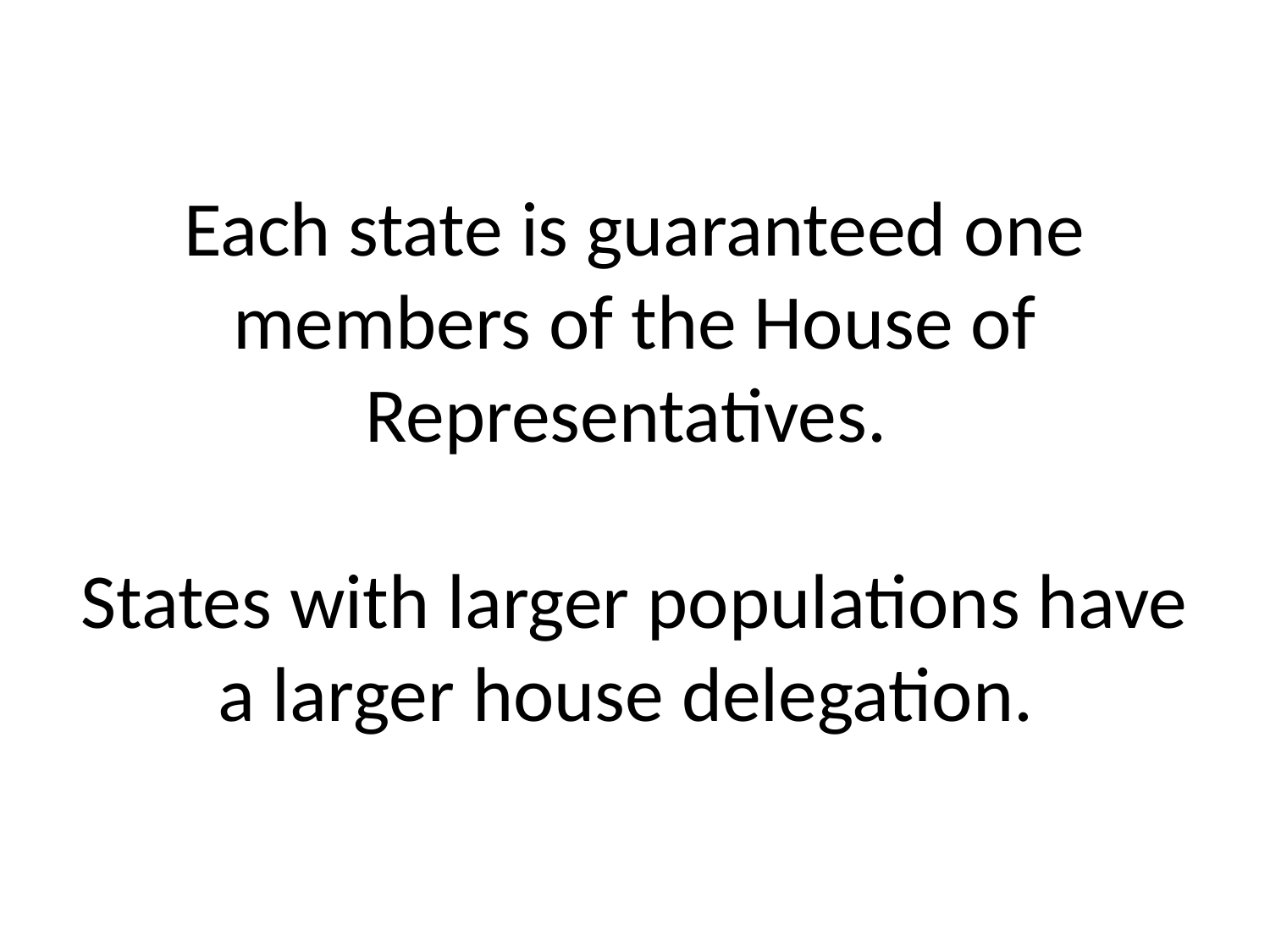

# Each state is guaranteed one members of the House of Representatives. States with larger populations have a larger house delegation.